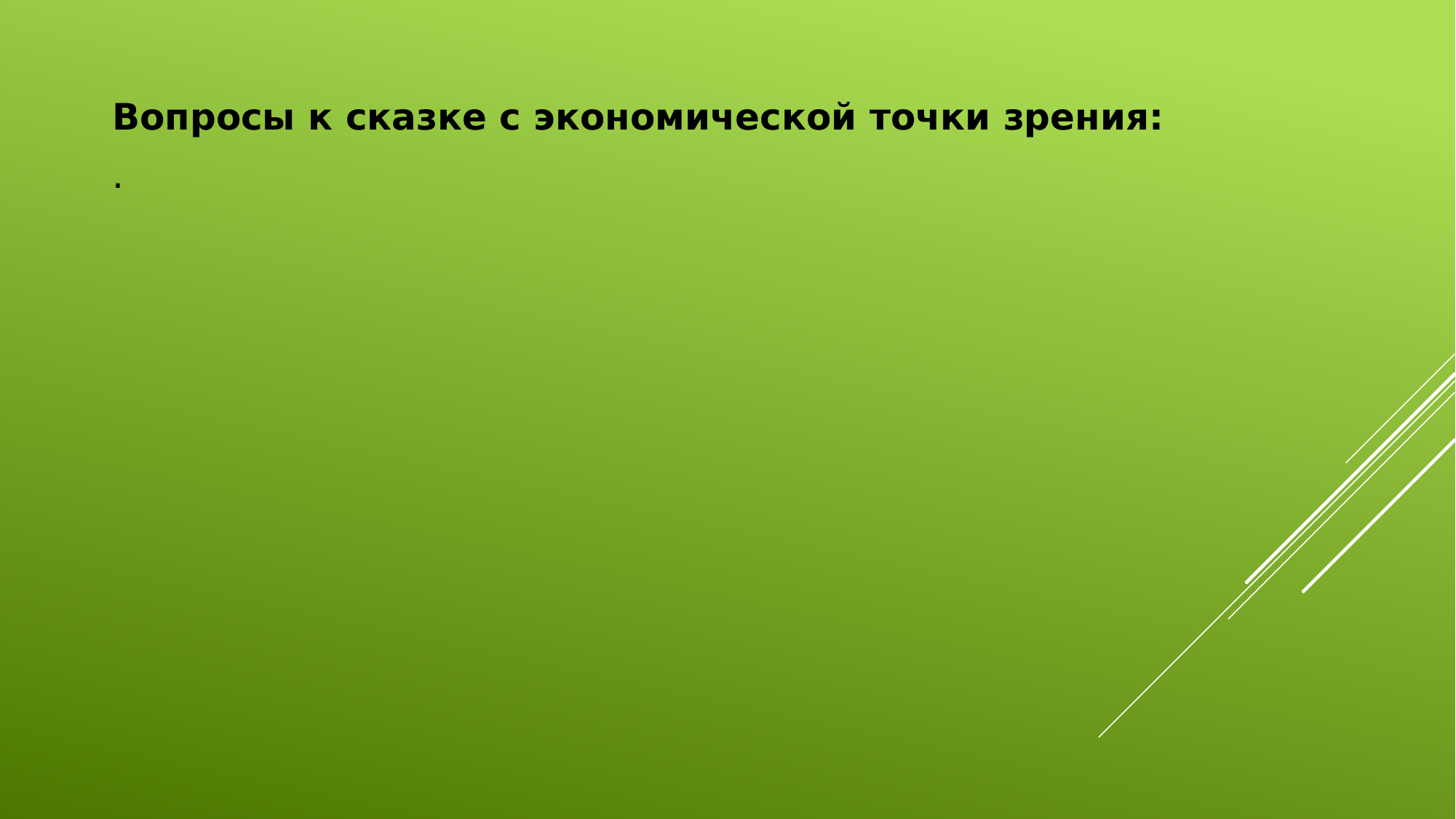

Вопросы к сказке с экономической точки зрения:
.